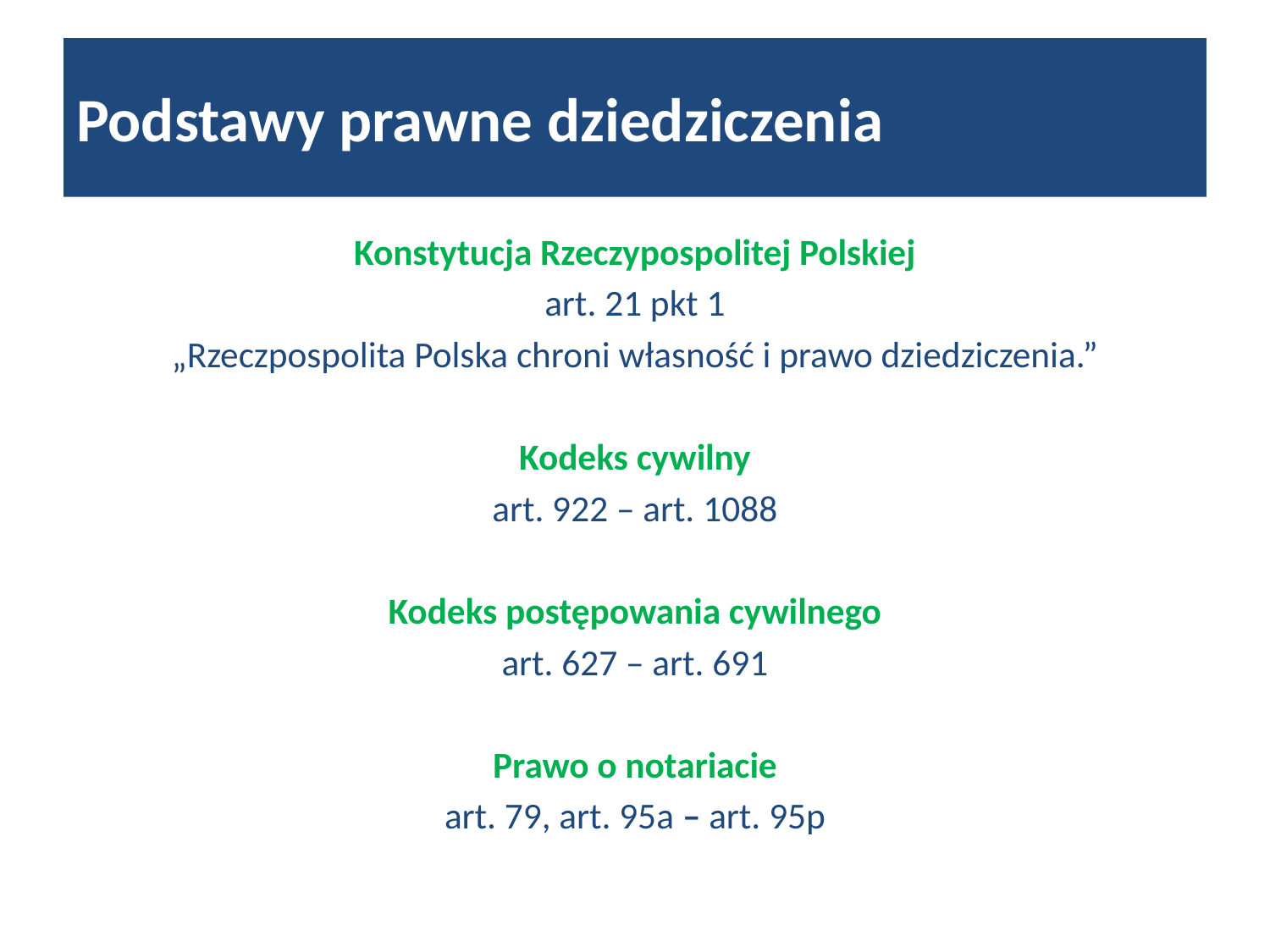

# Podstawy prawne dziedziczenia
Konstytucja Rzeczypospolitej Polskiej
art. 21 pkt 1
„Rzeczpospolita Polska chroni własność i prawo dziedziczenia.”

Kodeks cywilny
art. 922 – art. 1088

Kodeks postępowania cywilnego
art. 627 – art. 691

Prawo o notariacie
art. 79, art. 95a – art. 95p